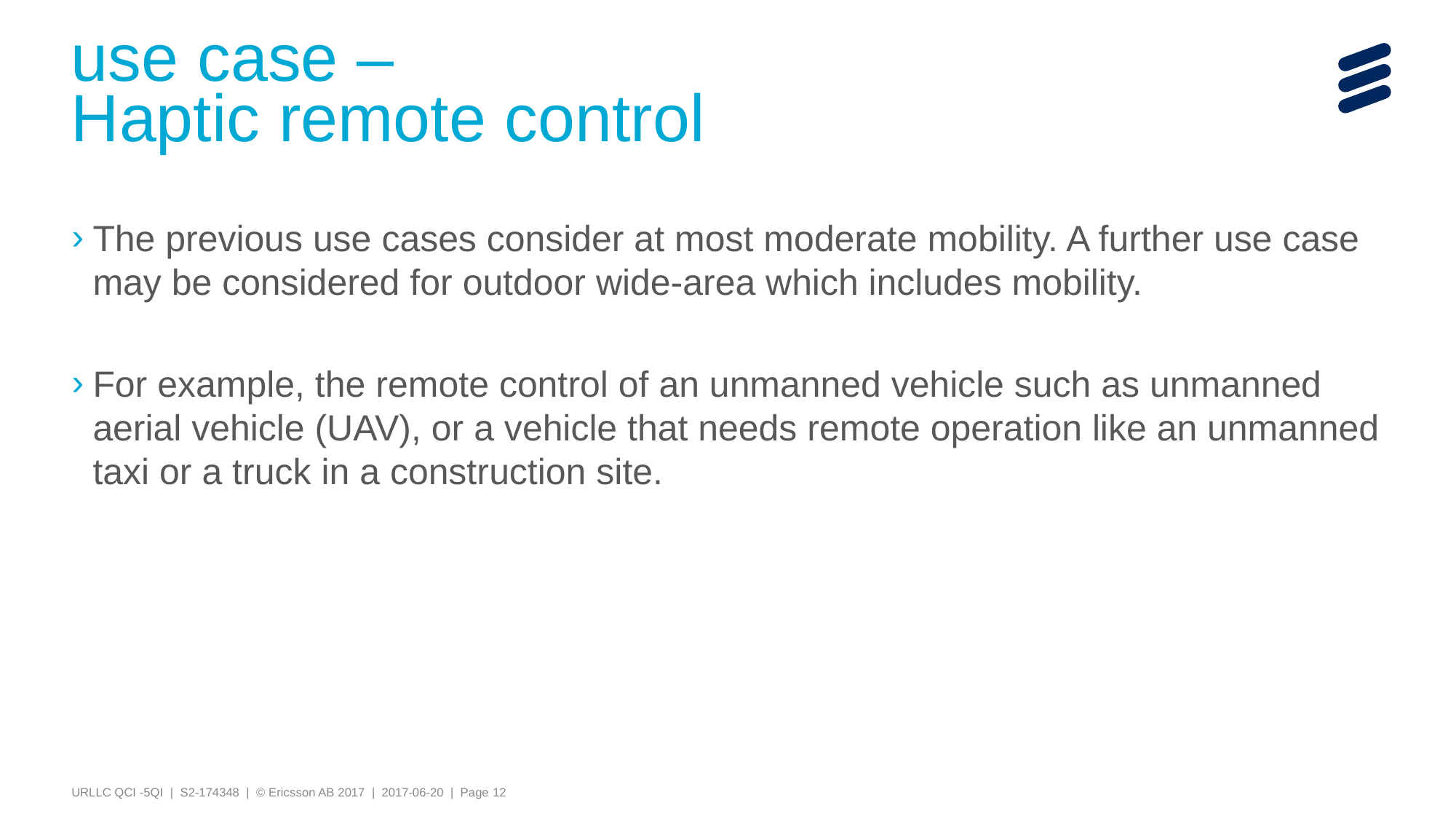

# use case – Haptic remote control
The previous use cases consider at most moderate mobility. A further use case may be considered for outdoor wide-area which includes mobility.

For example, the remote control of an unmanned vehicle such as unmanned aerial vehicle (UAV), or a vehicle that needs remote operation like an unmanned taxi or a truck in a construction site.